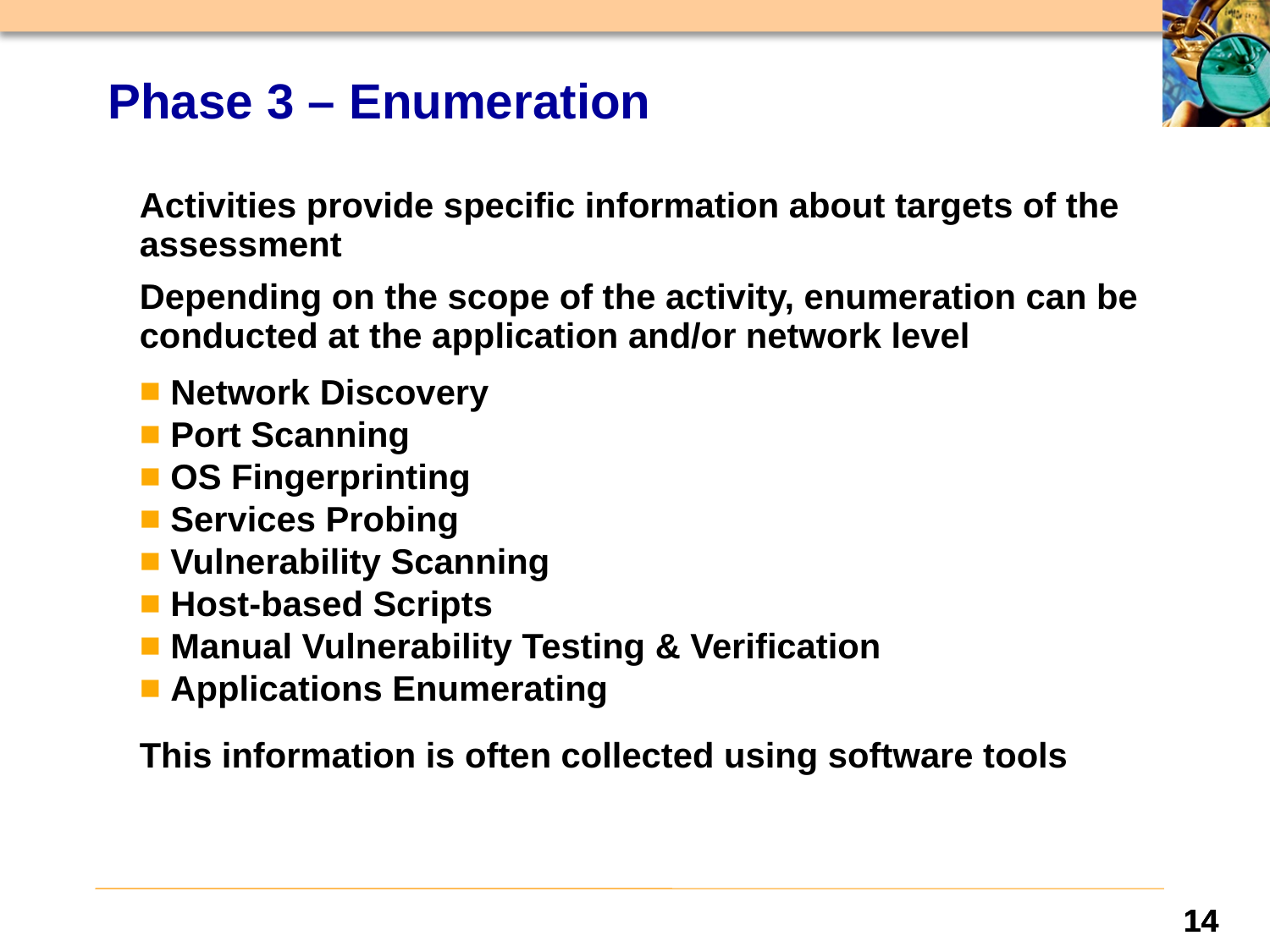

# Phase 3 – Enumeration
Activities provide specific information about targets of the assessment
Depending on the scope of the activity, enumeration can be conducted at the application and/or network level
 Network Discovery
 Port Scanning
 OS Fingerprinting
 Services Probing
 Vulnerability Scanning
 Host-based Scripts
 Manual Vulnerability Testing & Verification
 Applications Enumerating
This information is often collected using software tools
14